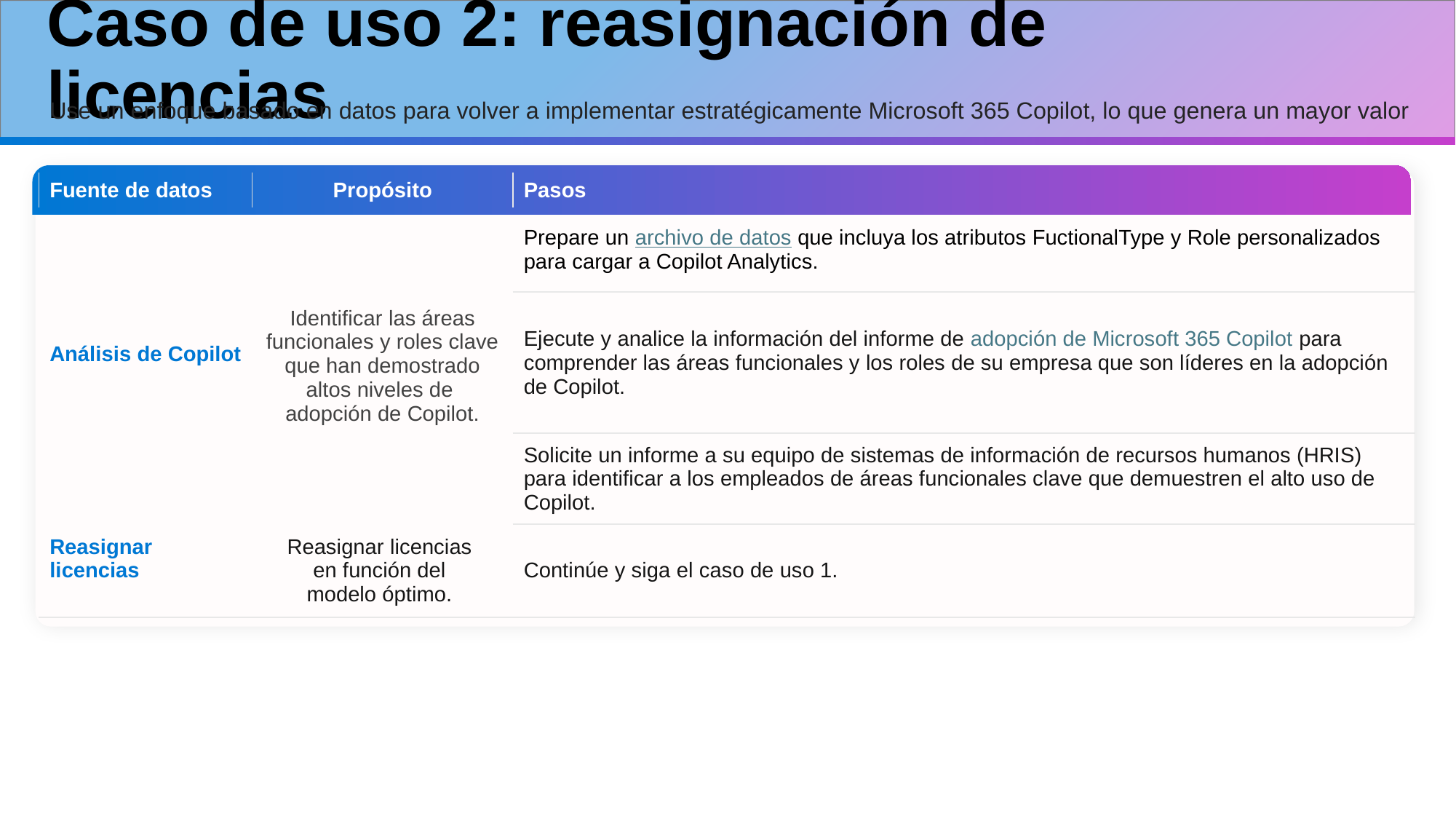

# Caso de uso 2: reasignación de licencias
Use un enfoque basado en datos para volver a implementar estratégicamente Microsoft 365 Copilot, lo que genera un mayor valor

| Fuente de datos | Propósito | Pasos |
| --- | --- | --- |
| Análisis de Copilot | Identificar las áreas funcionales y roles clave que han demostrado altos niveles de adopción de Copilot. | Prepare un archivo de datos que incluya los atributos FuctionalType y Role personalizados para cargar a Copilot Analytics. |
|  |  | Ejecute y analice la información del informe de adopción de Microsoft 365 Copilot para comprender las áreas funcionales y los roles de su empresa que son líderes en la adopción de Copilot. |
|  |  | Solicite un informe a su equipo de sistemas de información de recursos humanos (HRIS) para identificar a los empleados de áreas funcionales clave que demuestren el alto uso de Copilot. |
| Reasignar licencias | Reasignar licencias en función del modelo óptimo. | Continúe y siga el caso de uso 1. |